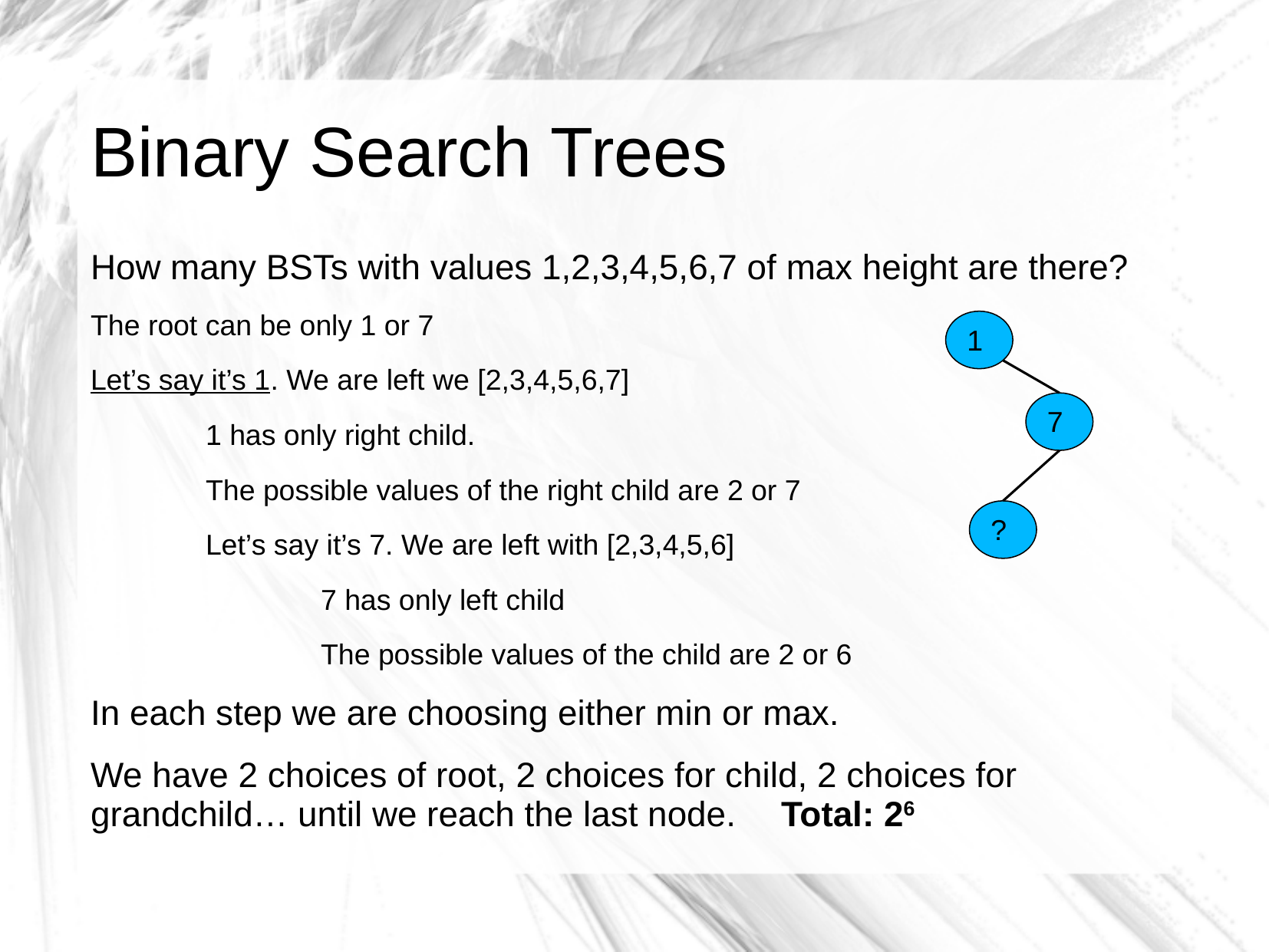

# Binary Search Trees
How many BSTs with values 1,2,3,4,5,6,7 of max height are there?
The root can be only 1 or 7
Let’s say it’s 1. We are left we [2,3,4,5,6,7]
	1 has only right child.
	The possible values of the right child are 2 or 7
	Let’s say it’s 7. We are left with [2,3,4,5,6]
		7 has only left child
		The possible values of the child are 2 or 6
In each step we are choosing either min or max.
We have 2 choices of root, 2 choices for child, 2 choices for grandchild… until we reach the last node.	Total: 26

1
7
?